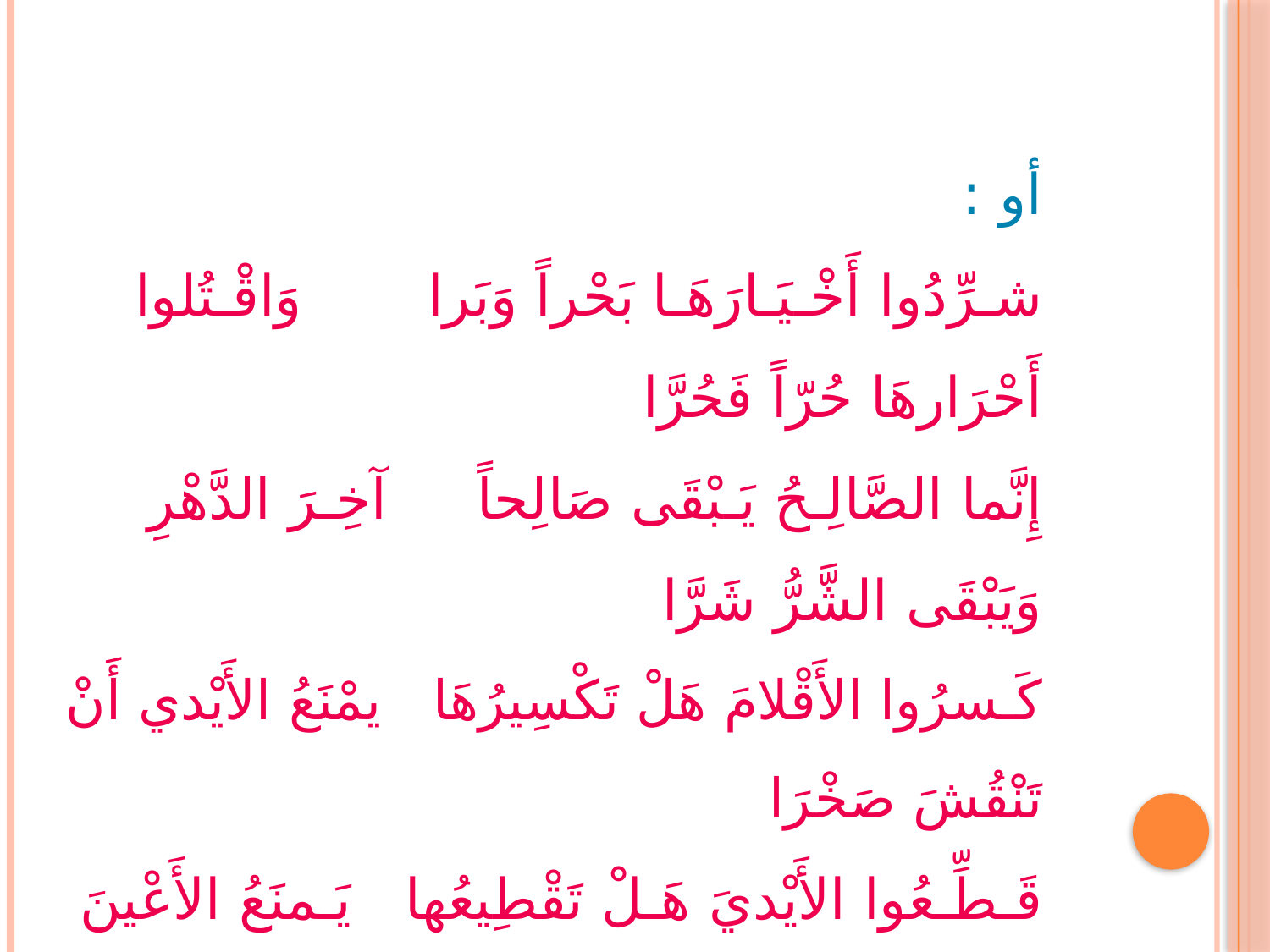

أو :
شـرِّدُوا أَخْـيَـارَهَـا بَحْراً وَبَرا       وَاقْـتُلوا أَحْرَارهَا حُرّاً فَحُرَّا
إِنَّما الصَّالِـحُ يَـبْقَى صَالِحاً     آخِـرَ الدَّهْرِ وَيَبْقَى الشَّرُّ شَرَّا
كَـسرُوا الأَقْلامَ هَلْ تَكْسِيرُهَا   يمْنَعُ الأَيْدي أَنْ تَنْقُشَ صَخْرَا
قَـطِّـعُوا الأَيْديَ هَـلْ تَقْطِيعُها   يَـمنَعُ الأَعْينَ أَنْ تَنْظُرَ شَزْرَا
أَطْـفِئُوا الأَعْيُنَ هَلْ إِطْفَاؤُهَا    يمْنَعُ الأَنْفَاسَ أَنْ تصْعَدَ زَفْرَا
أَخمِـدُوا الأَنْفَاسَ هَذَا جُهْدُكمْ   وَبِـه مَـنْجـاتُنَا مِـنْكُمْ فَشكْرَا